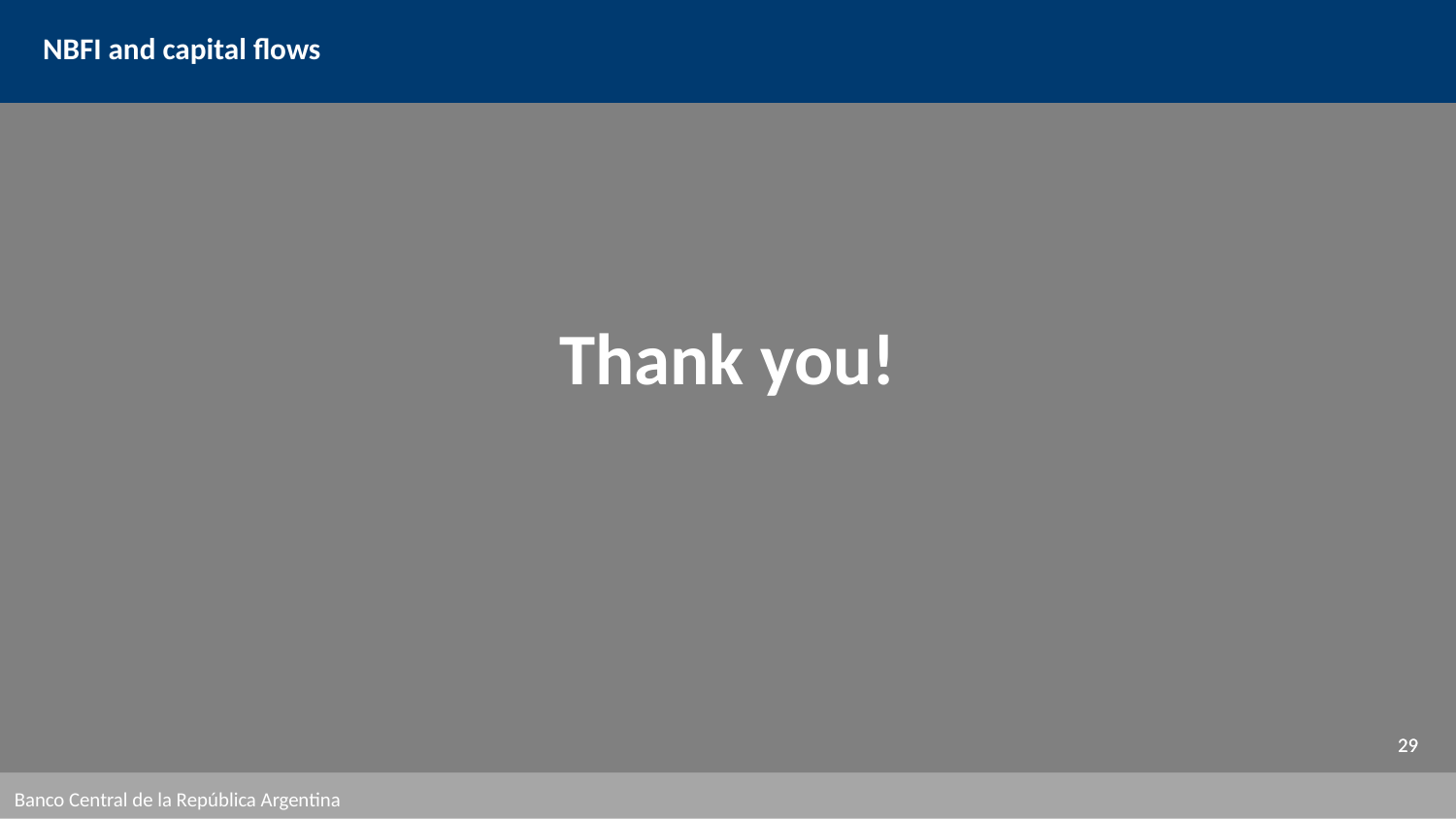

NBFI and capital flows

Thank you!

29